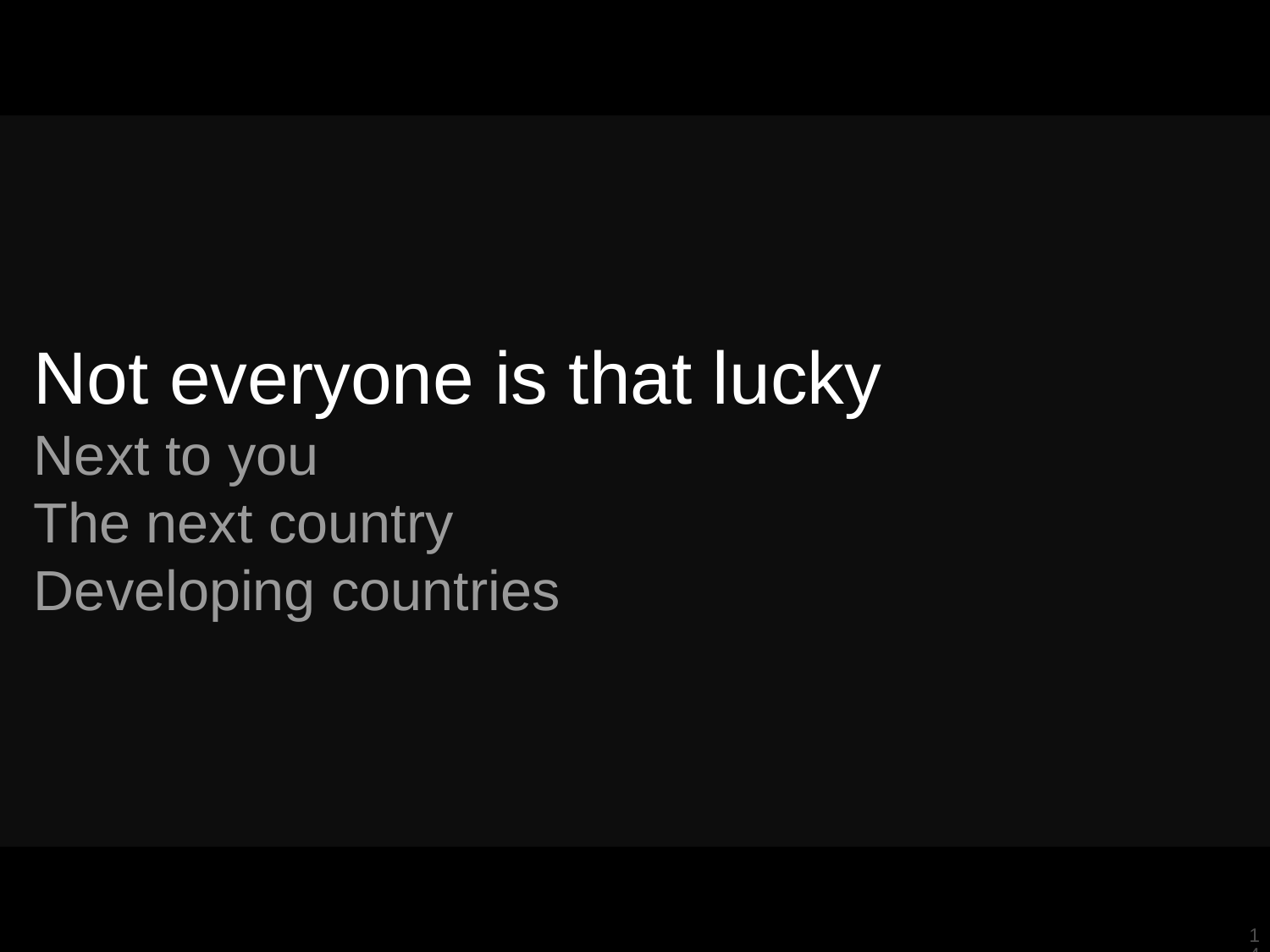

Not everyone is that lucky
Next to you
The next country
Developing countries
14